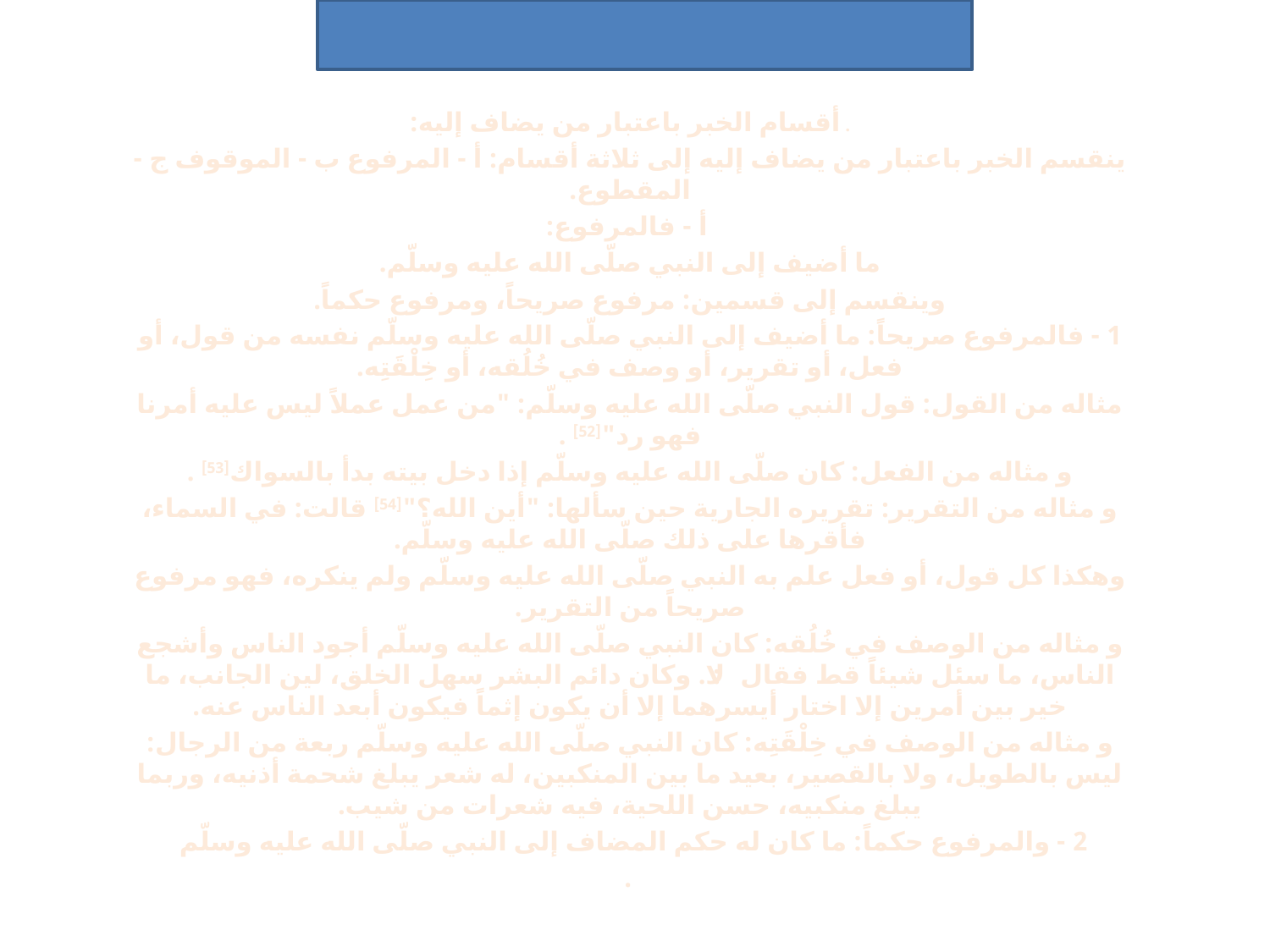

#

. أقسام الخبر باعتبار من يضاف إليه:
ينقسم الخبر باعتبار من يضاف إليه إلى ثلاثة أقسام: أ - المرفوع ب - الموقوف ج - المقطوع.
 أ - فالمرفوع:
ما أضيف إلى النبي صلّى الله عليه وسلّم.
وينقسم إلى قسمين: مرفوع صريحاً، ومرفوع حكماً.
1 - فالمرفوع صريحاً: ما أضيف إلى النبي صلّى الله عليه وسلّم نفسه من قول، أو فعل، أو تقرير، أو وصف في خُلُقه، أو خِلْقَتِه.
مثاله من القول: قول النبي صلّى الله عليه وسلّم: "من عمل عملاً ليس عليه أمرنا فهو رد"[52] .
و مثاله من الفعل: كان صلّى الله عليه وسلّم إذا دخل بيته بدأ بالسواك[53] .
و مثاله من التقرير: تقريره الجارية حين سألها: "أين الله؟"[54] قالت: في السماء، فأقرها على ذلك صلّى الله عليه وسلّم.
وهكذا كل قول، أو فعل علم به النبي صلّى الله عليه وسلّم ولم ينكره، فهو مرفوع صريحاً من التقرير.
و مثاله من الوصف في خُلُقه: كان النبي صلّى الله عليه وسلّم أجود الناس وأشجع الناس، ما سئل شيئاً قط فقال: لا. وكان دائم البشر سهل الخلق، لين الجانب، ما خير بين أمرين إلا اختار أيسرهما إلا أن يكون إثماً فيكون أبعد الناس عنه.
و مثاله من الوصف في خِلْقَتِه: كان النبي صلّى الله عليه وسلّم ربعة من الرجال: ليس بالطويل، ولا بالقصير، بعيد ما بين المنكبين، له شعر يبلغ شحمة أذنيه، وربما يبلغ منكبيه، حسن اللحية، فيه شعرات من شيب.
2 - والمرفوع حكماً: ما كان له حكم المضاف إلى النبي صلّى الله عليه وسلّم
 .